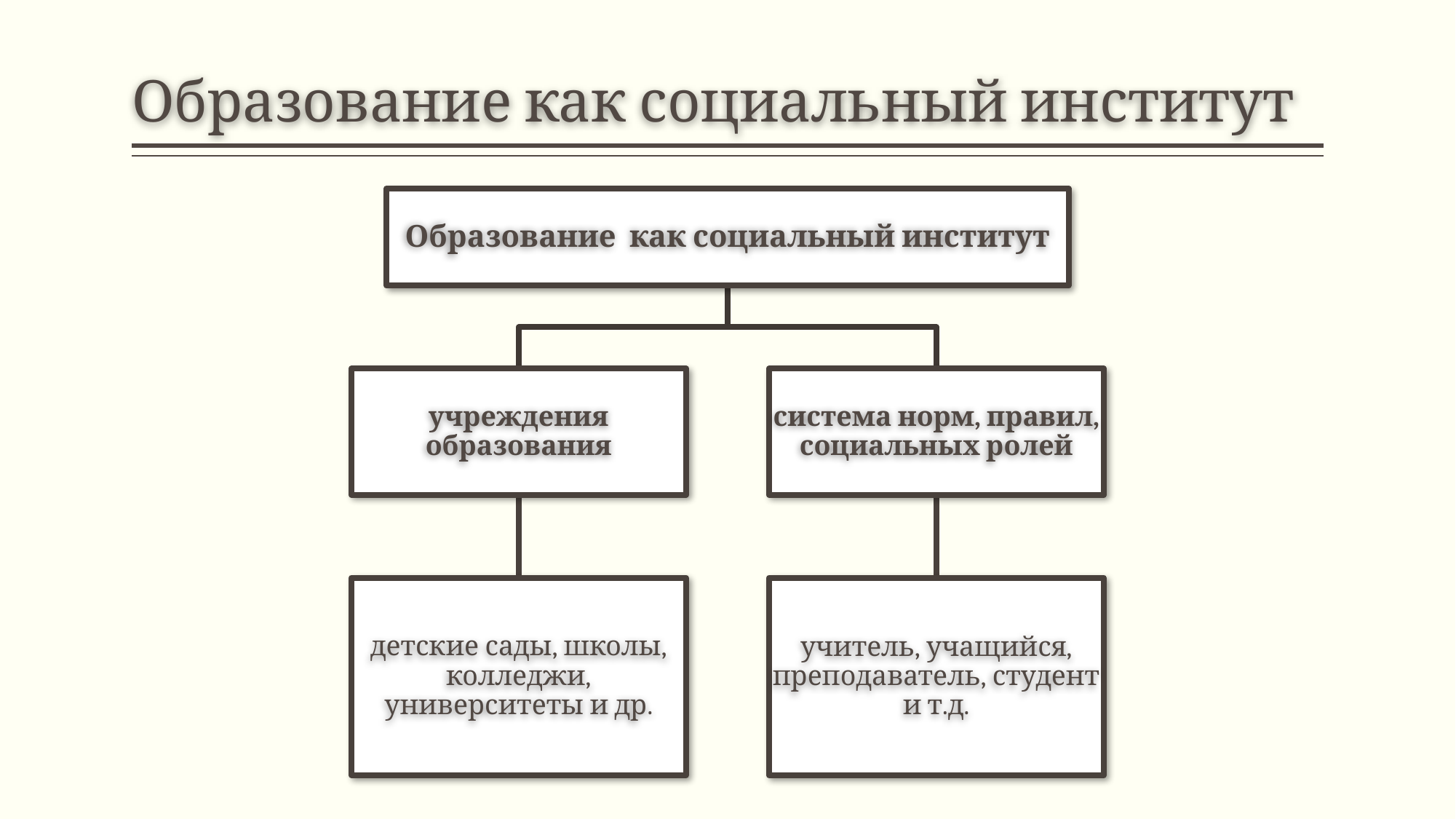

# Образование как социальный институт

Образование  как социальный институт

учреждения образования

система норм, правил, социальных ролей

детские сады, школы, колледжи, университеты и др.

учитель, учащийся, преподаватель, студент и т.д.